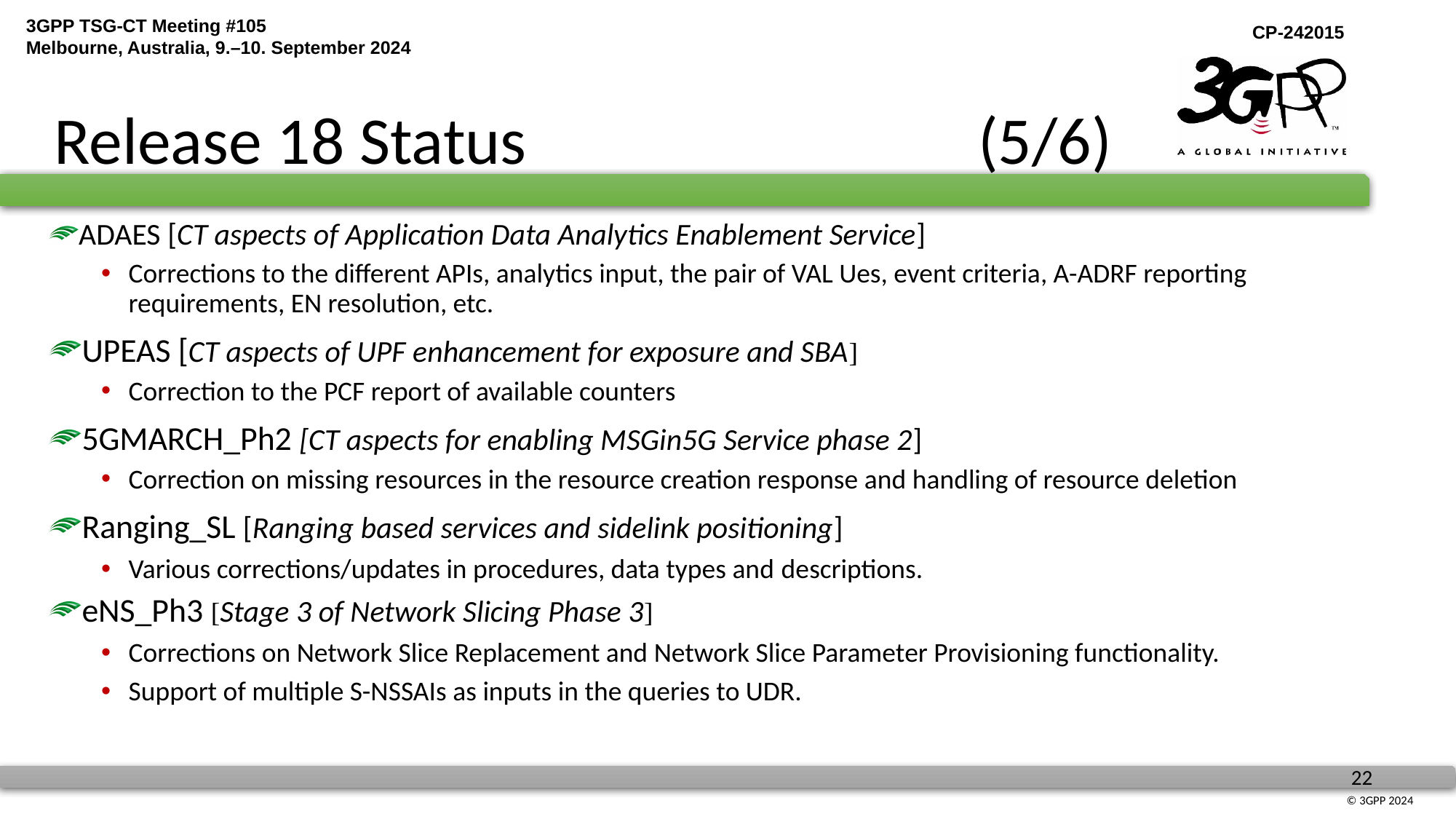

# Release 18 Status                              (5/6)
ADAES [CT aspects of Application Data Analytics Enablement Service]
Corrections to the different APIs, analytics input, the pair of VAL Ues, event criteria, A-ADRF reporting requirements, EN resolution, etc.
UPEAS [CT aspects of UPF enhancement for exposure and SBA]
Correction to the PCF report of available counters
5GMARCH_Ph2 [CT aspects for enabling MSGin5G Service phase 2]
Correction on missing resources in the resource creation response and handling of resource deletion
Ranging_SL [Ranging based services and sidelink positioning]
Various corrections/updates in procedures, data types and descriptions.
eNS_Ph3 [Stage 3 of Network Slicing Phase 3]
Corrections on Network Slice Replacement and Network Slice Parameter Provisioning functionality.
Support of multiple S-NSSAIs as inputs in the queries to UDR.